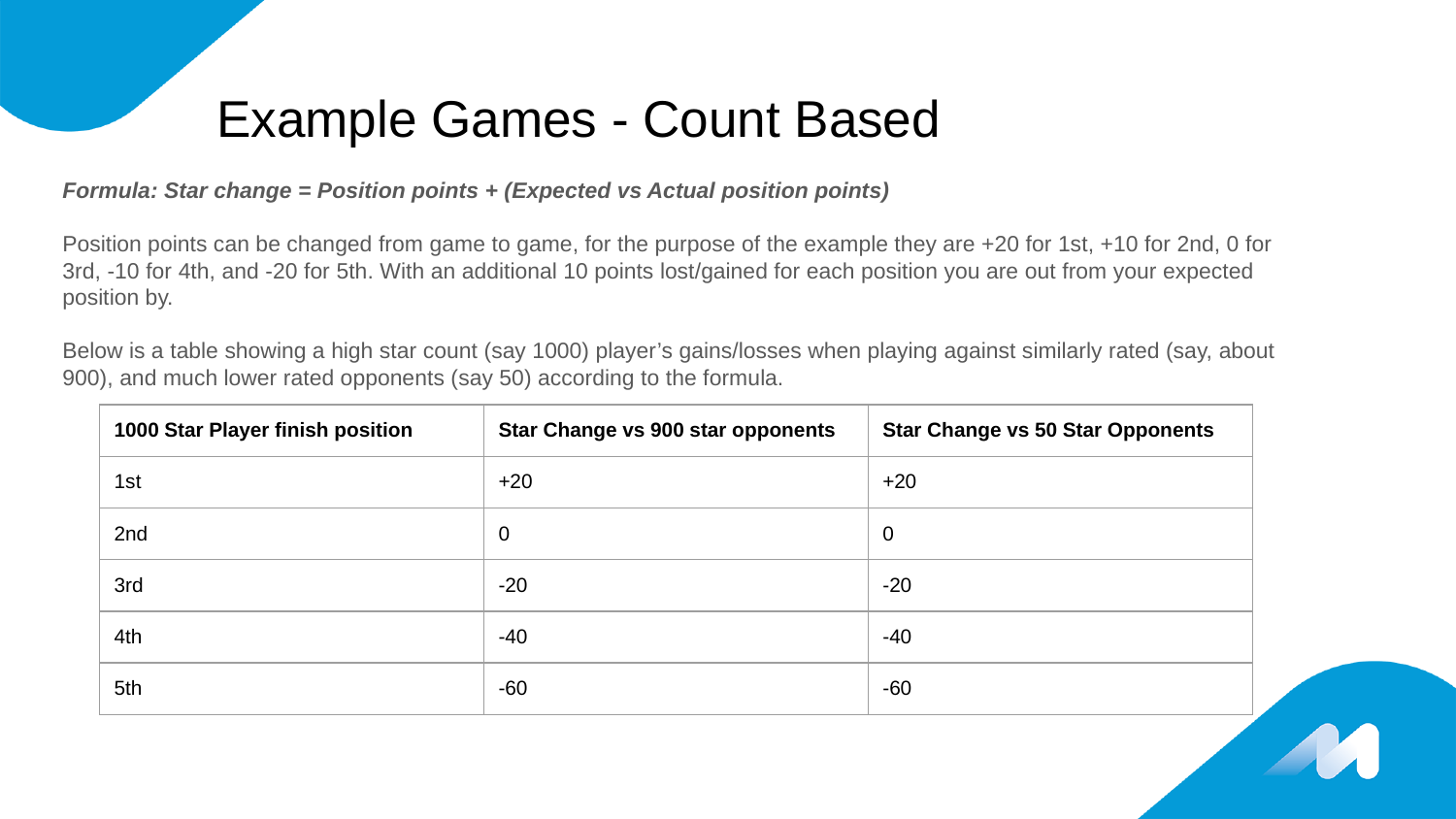

# Example Games - Count Based
Formula: Star change = Position points + (Expected vs Actual position points)

Position points can be changed from game to game, for the purpose of the example they are +20 for 1st, +10 for 2nd, 0 for 3rd, -10 for 4th, and -20 for 5th. With an additional 10 points lost/gained for each position you are out from your expected position by.

Below is a table showing a high star count (say 1000) player’s gains/losses when playing against similarly rated (say, about 900), and much lower rated opponents (say 50) according to the formula.

| 1000 Star Player finish position | Star Change vs 900 star opponents | Star Change vs 50 Star Opponents |
| --- | --- | --- |
| 1st | +20 | +20 |
| 2nd | 0 | 0 |
| 3rd | -20 | -20 |
| 4th | -40 | -40 |
| 5th | -60 | -60 |